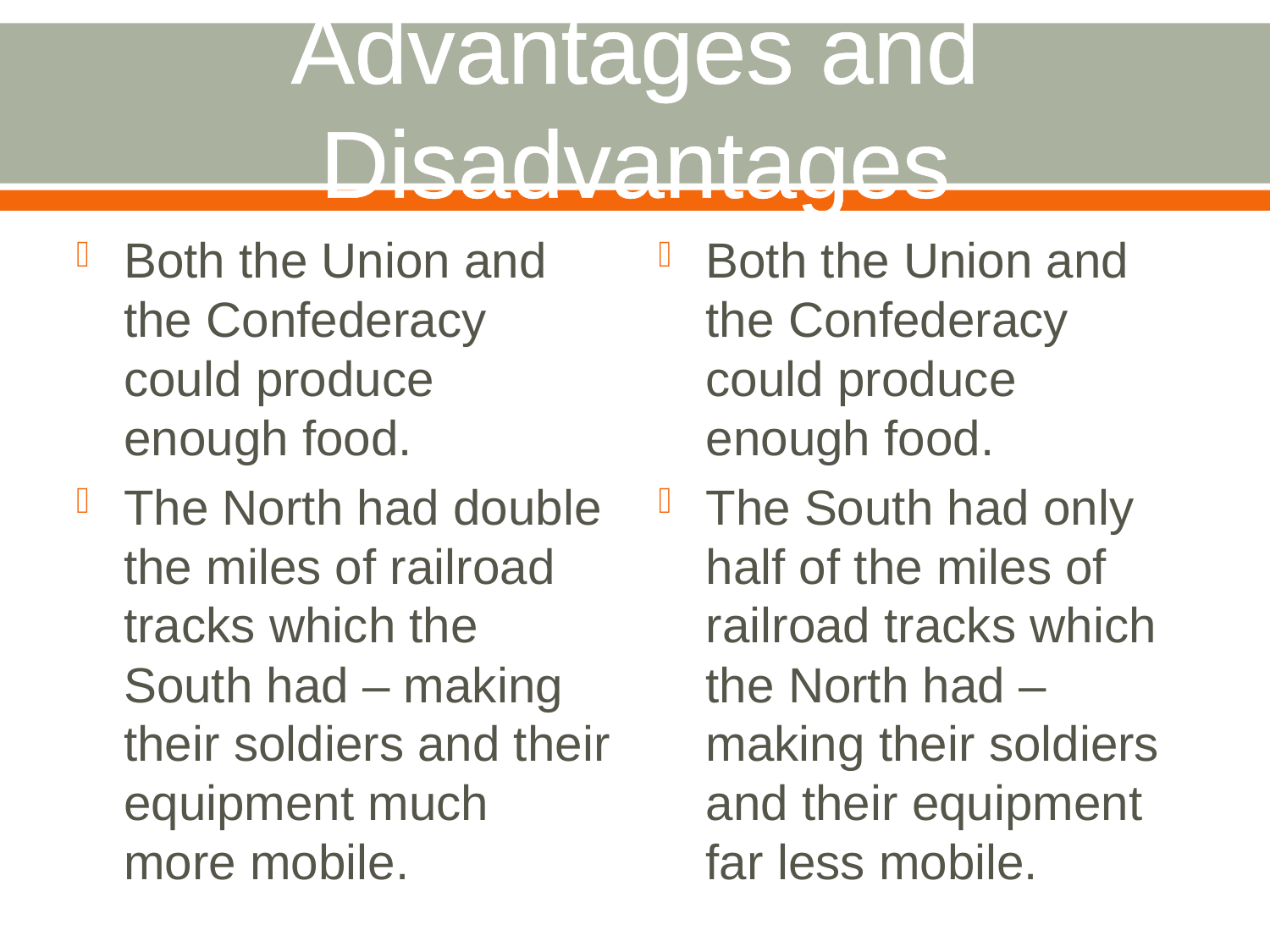

# Advantages and Disadvantages
Both the Union and the Confederacy could produce enough food.
The North had double the miles of railroad tracks which the South had – making their soldiers and their equipment much more mobile.
Both the Union and the Confederacy could produce enough food.
The South had only half of the miles of railroad tracks which the North had – making their soldiers and their equipment far less mobile.